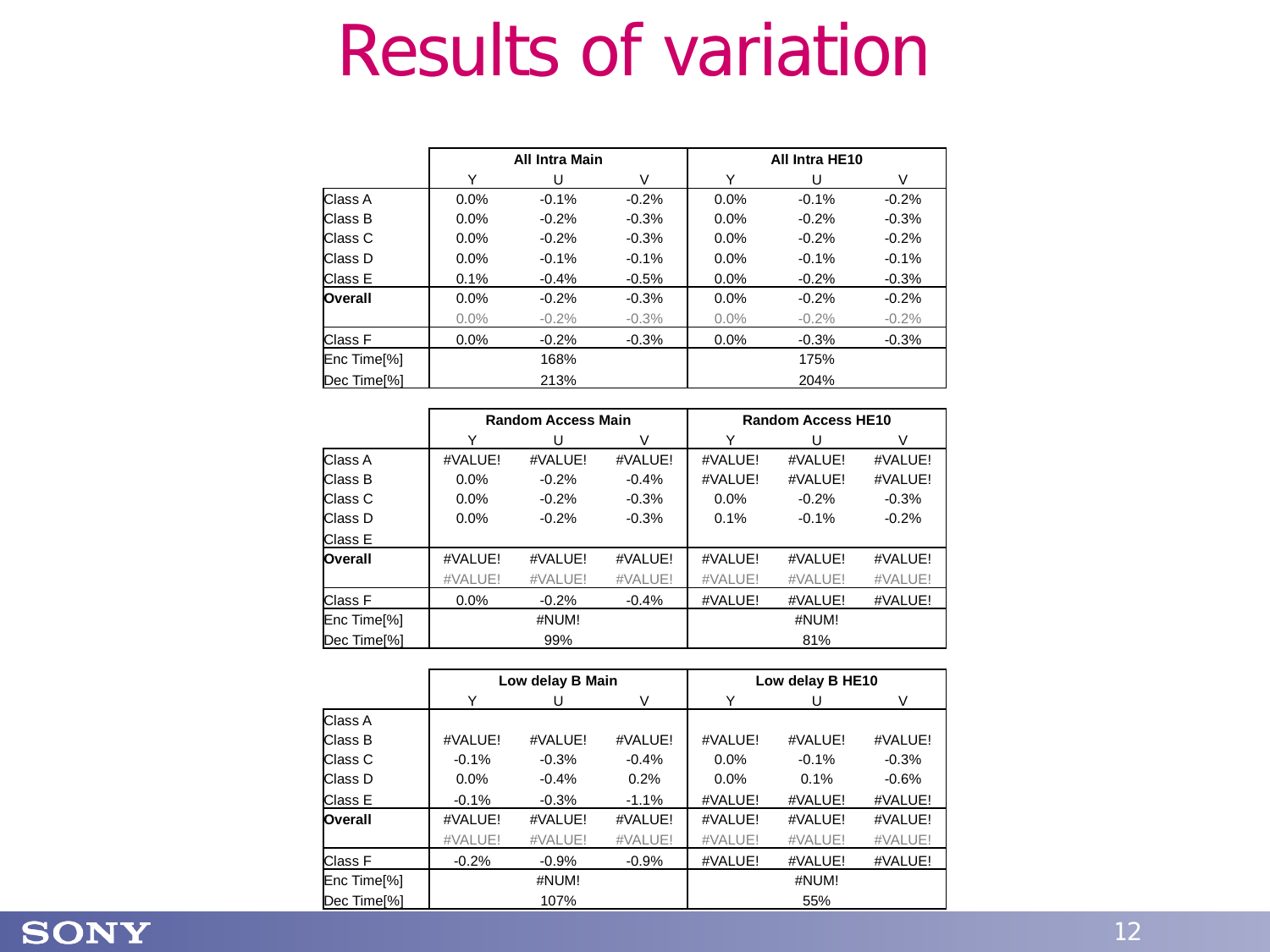

# Results of variation
|  | All Intra Main |  |  | All Intra HE10 |  |  |
| --- | --- | --- | --- | --- | --- | --- |
|  | Y | U | V | Y | U | V |
| Class A | 0.0% | -0.1% | -0.2% | 0.0% | -0.1% | -0.2% |
| Class B | 0.0% | -0.2% | -0.3% | 0.0% | -0.2% | -0.3% |
| Class C | 0.0% | -0.2% | -0.3% | 0.0% | -0.2% | -0.2% |
| Class D | 0.0% | -0.1% | -0.1% | 0.0% | -0.1% | -0.1% |
| Class E | 0.1% | -0.4% | -0.5% | 0.0% | -0.2% | -0.3% |
| Overall | 0.0% | -0.2% | -0.3% | 0.0% | -0.2% | -0.2% |
|  | 0.0% | -0.2% | -0.3% | 0.0% | -0.2% | -0.2% |
| Class F | 0.0% | -0.2% | -0.3% | 0.0% | -0.3% | -0.3% |
| Enc Time[%] | 168% |  |  | 175% |  |  |
| Dec Time[%] | 213% |  |  | 204% |  |  |
|  |  |  |  |  |  |  |
|  | Random Access Main |  |  | Random Access HE10 |  |  |
|  | Y | U | V | Y | U | V |
| Class A | #VALUE! | #VALUE! | #VALUE! | #VALUE! | #VALUE! | #VALUE! |
| Class B | 0.0% | -0.2% | -0.4% | #VALUE! | #VALUE! | #VALUE! |
| Class C | 0.0% | -0.2% | -0.3% | 0.0% | -0.2% | -0.3% |
| Class D | 0.0% | -0.2% | -0.3% | 0.1% | -0.1% | -0.2% |
| Class E |  |  |  |  |  |  |
| Overall | #VALUE! | #VALUE! | #VALUE! | #VALUE! | #VALUE! | #VALUE! |
|  | #VALUE! | #VALUE! | #VALUE! | #VALUE! | #VALUE! | #VALUE! |
| Class F | 0.0% | -0.2% | -0.4% | #VALUE! | #VALUE! | #VALUE! |
| Enc Time[%] | #NUM! |  |  | #NUM! |  |  |
| Dec Time[%] | 99% |  |  | 81% |  |  |
|  |  |  |  |  |  |  |
|  | Low delay B Main |  |  | Low delay B HE10 |  |  |
|  | Y | U | V | Y | U | V |
| Class A |  |  |  |  |  |  |
| Class B | #VALUE! | #VALUE! | #VALUE! | #VALUE! | #VALUE! | #VALUE! |
| Class C | -0.1% | -0.3% | -0.4% | 0.0% | -0.1% | -0.3% |
| Class D | 0.0% | -0.4% | 0.2% | 0.0% | 0.1% | -0.6% |
| Class E | -0.1% | -0.3% | -1.1% | #VALUE! | #VALUE! | #VALUE! |
| Overall | #VALUE! | #VALUE! | #VALUE! | #VALUE! | #VALUE! | #VALUE! |
|  | #VALUE! | #VALUE! | #VALUE! | #VALUE! | #VALUE! | #VALUE! |
| Class F | -0.2% | -0.9% | -0.9% | #VALUE! | #VALUE! | #VALUE! |
| Enc Time[%] | #NUM! |  |  | #NUM! |  |  |
| Dec Time[%] | 107% |  |  | 55% |  |  |
12